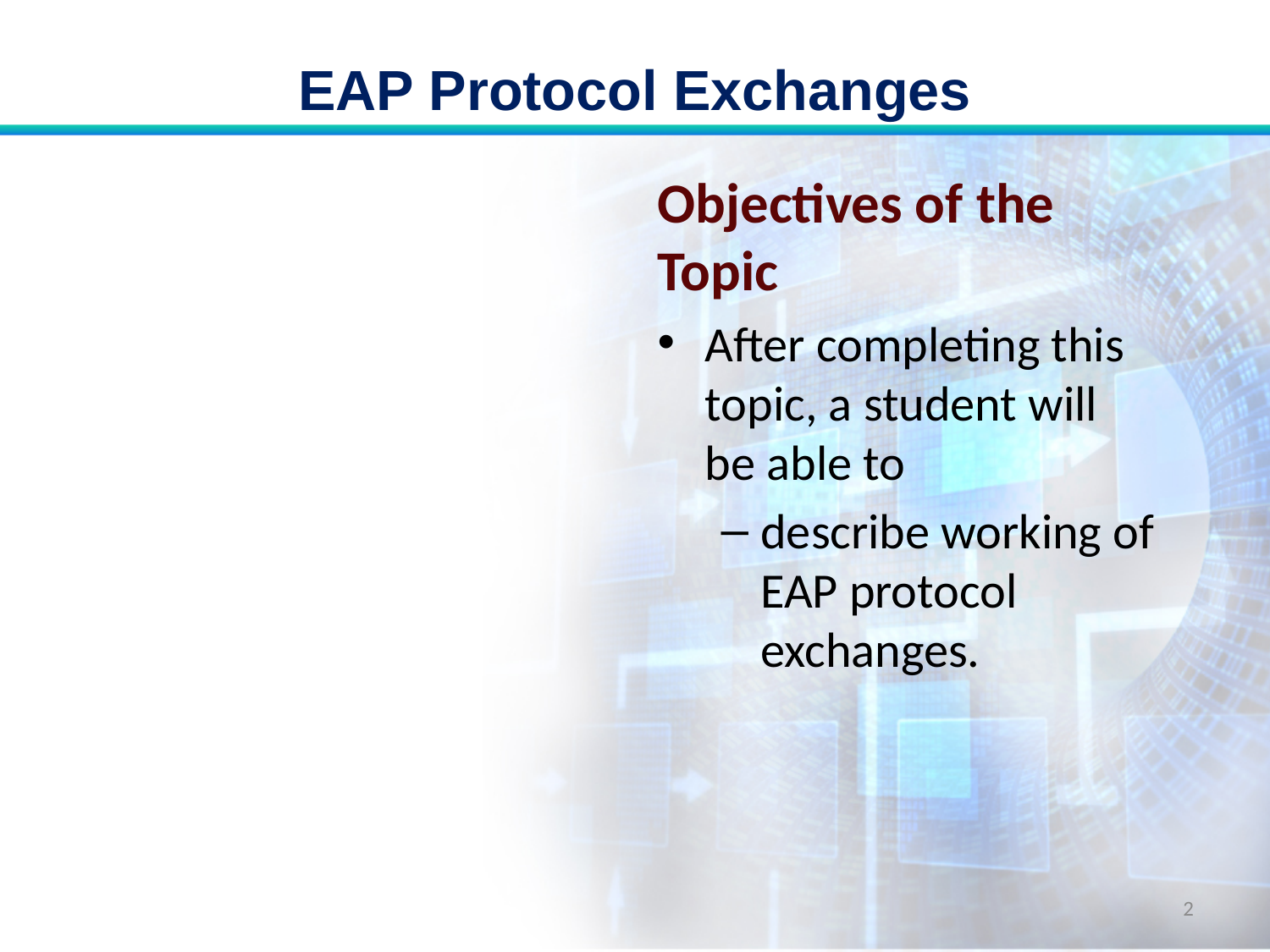

# EAP Protocol Exchanges
Objectives of the Topic
After completing this topic, a student will be able to
describe working of EAP protocol exchanges.
2